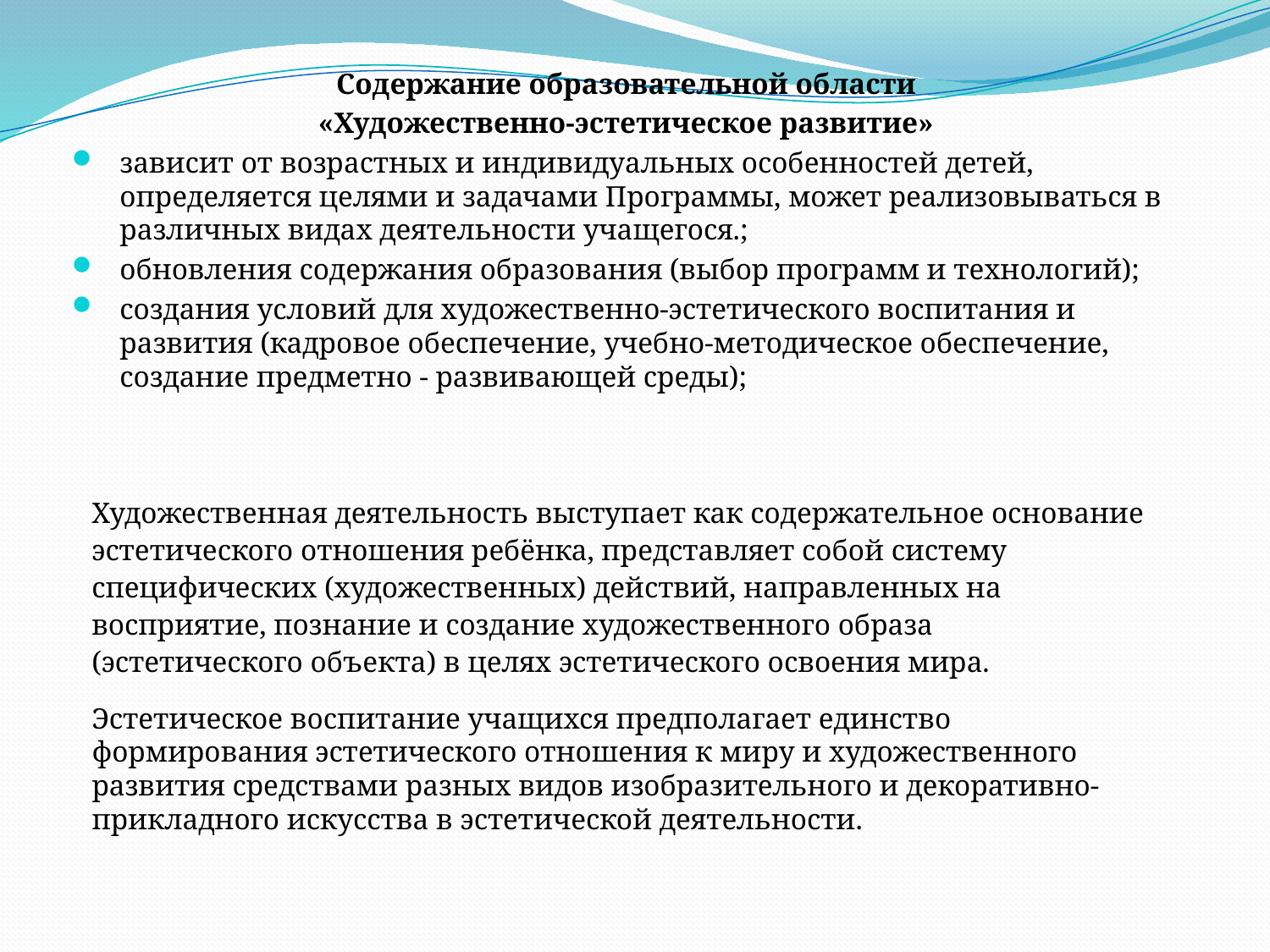

Содержание образовательной области
«Художественно-эстетическое развитие»
зависит от возрастных и индивидуальных особенностей детей, определяется целями и задачами Программы, может реализовываться в различных видах деятельности учащегося.;
обновления содержания образования (выбор программ и технологий);
создания условий для художественно-эстетического воспитания и развития (кадровое обеспечение, учебно-методическое обеспечение, создание предметно - развивающей среды);

Художественная деятельность выступает как содержательное основание эстетического отношения ребёнка, представляет собой систему специфических (художественных) действий, направленных на восприятие, познание и создание художественного образа (эстетического объекта) в целях эстетического освоения мира.
Эстетическое воспитание учащихся предполагает единство формирования эстетического отношения к миру и художественного развития средствами разных видов изобразительного и декоративно-прикладного искусства в эстетической деятельности.